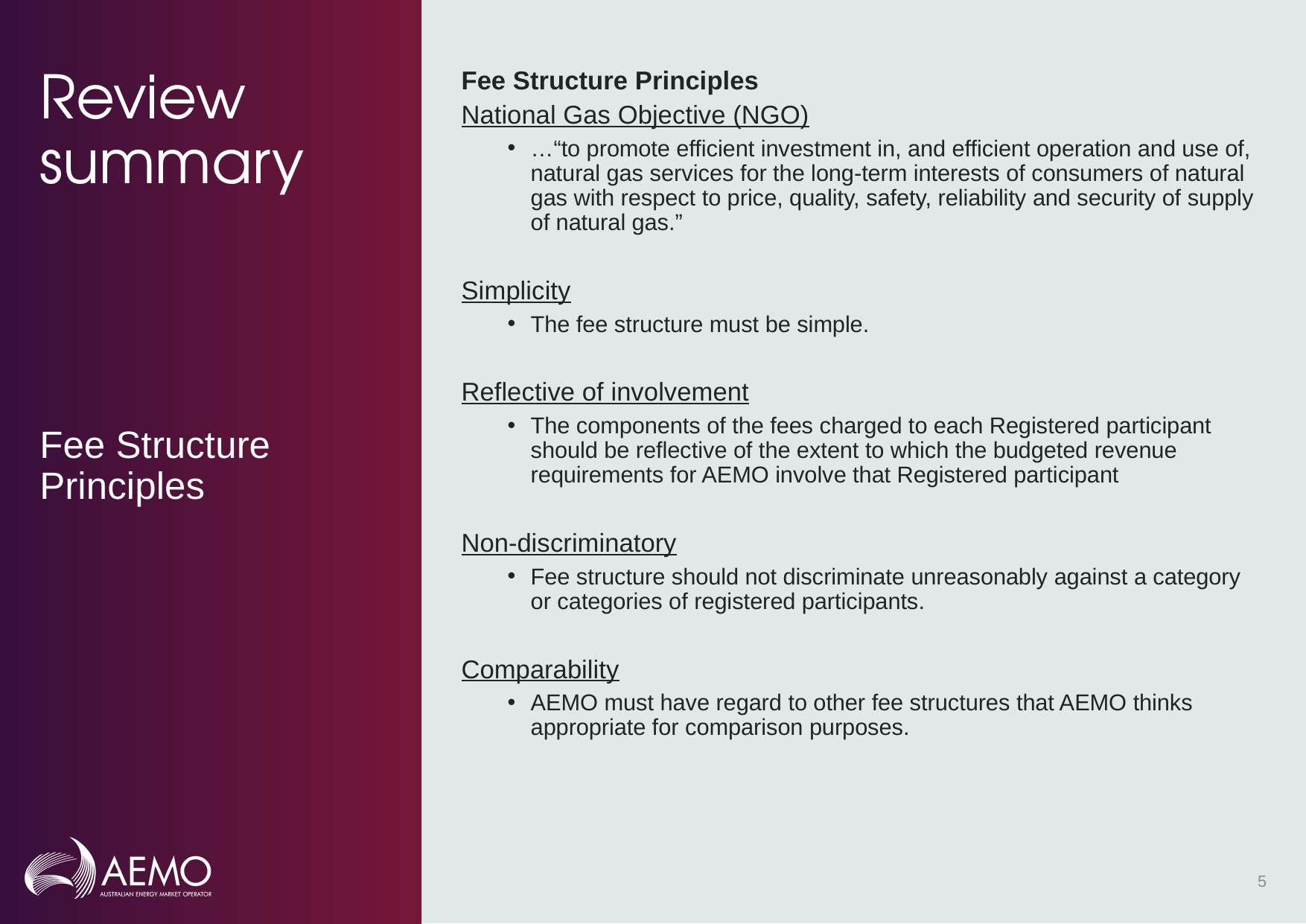

# Review summary
Fee Structure Principles
National Gas Objective (NGO)
…“to promote efficient investment in, and efficient operation and use of, natural gas services for the long-term interests of consumers of natural gas with respect to price, quality, safety, reliability and security of supply of natural gas.”

Simplicity
The fee structure must be simple.

Reflective of involvement
The components of the fees charged to each Registered participant should be reflective of the extent to which the budgeted revenue requirements for AEMO involve that Registered participant

Non-discriminatory
Fee structure should not discriminate unreasonably against a category or categories of registered participants.

Comparability
AEMO must have regard to other fee structures that AEMO thinks appropriate for comparison purposes.

Fee Structure Principles
5